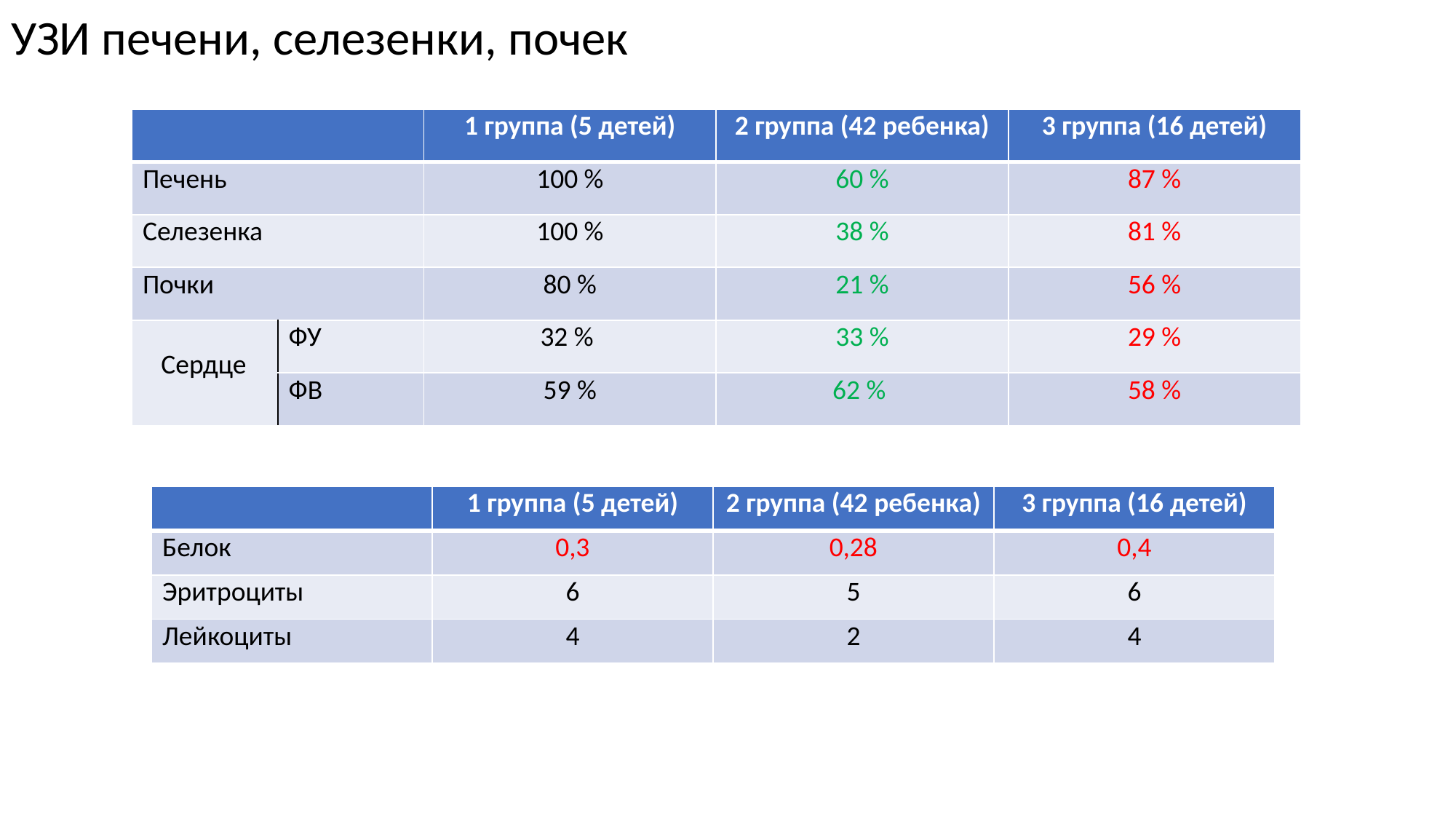

# УЗИ печени, селезенки, почек
|  |  | 1 группа (5 детей) | 2 группа (42 ребенка) | 3 группа (16 детей) |
| --- | --- | --- | --- | --- |
| Печень |  | 100 % | 60 % | 87 % |
| Селезенка |  | 100 % | 38 % | 81 % |
| Почки |  | 80 % | 21 % | 56 % |
| Сердце | ФУ | 32 % | 33 % | 29 % |
| ВУ | ФВ | 59 % | 62 % | 58 % |
|  | 1 группа (5 детей) | 2 группа (42 ребенка) | 3 группа (16 детей) |
| --- | --- | --- | --- |
| Белок | 0,3 | 0,28 | 0,4 |
| Эритроциты | 6 | 5 | 6 |
| Лейкоциты | 4 | 2 | 4 |